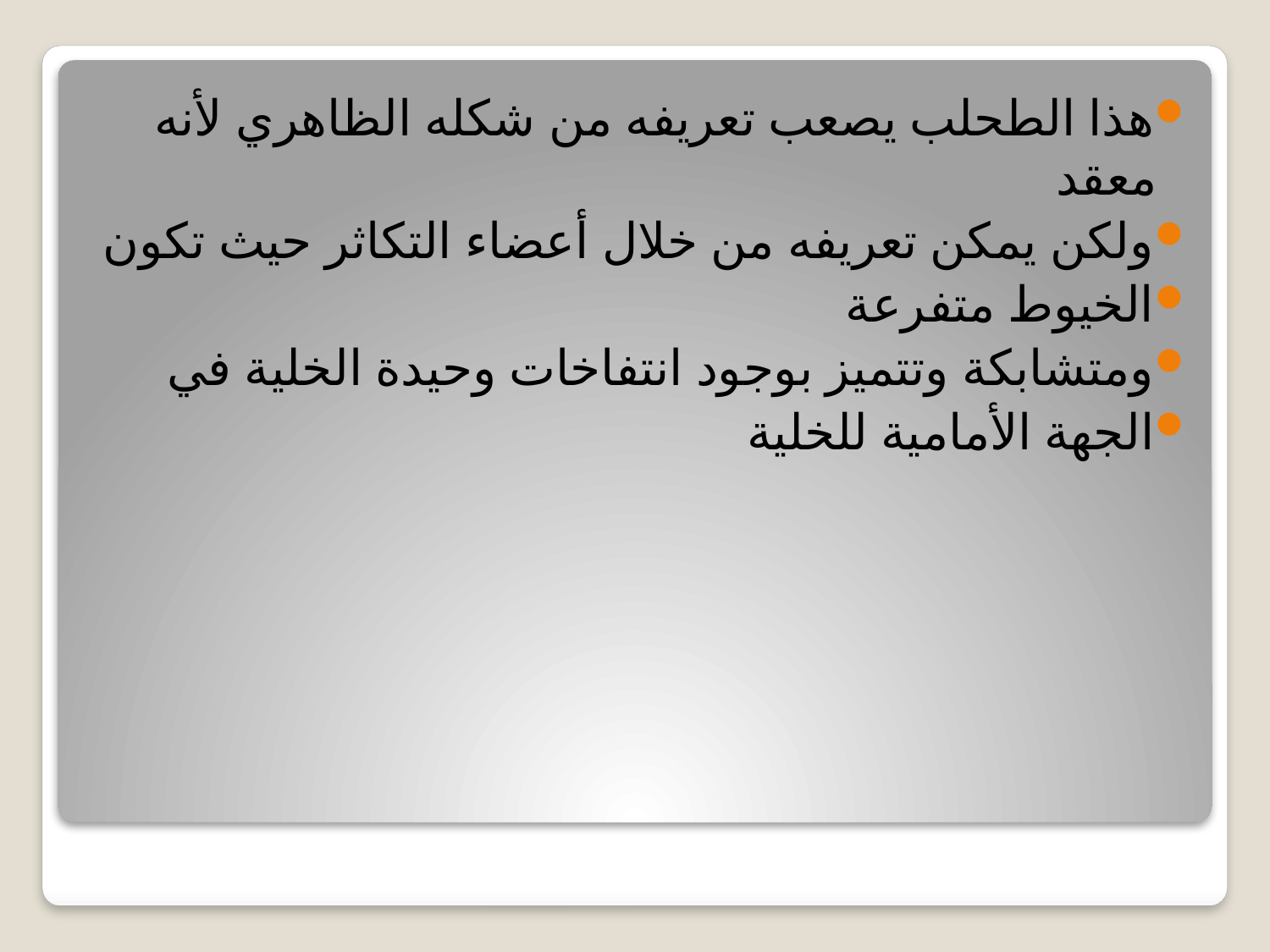

هذا الطحلب يصعب تعريفه من شكله الظاهري لأنه معقد
ولكن يمكن تعريفه من خلال أعضاء التكاثر حيث تكون
الخيوط متفرعة
ومتشابكة وتتميز بوجود انتفاخات وحيدة الخلية في
الجهة الأمامية للخلية